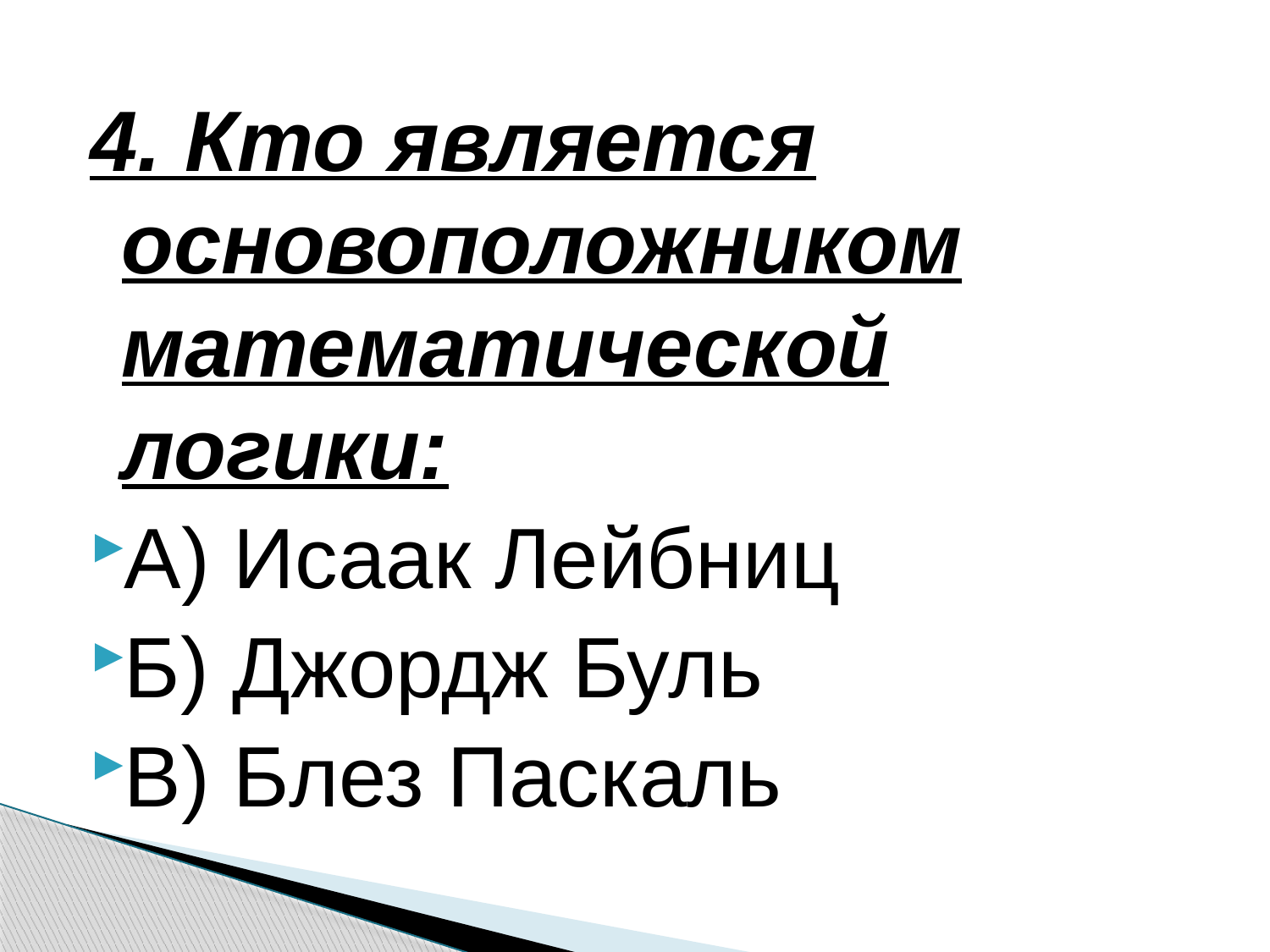

4. Кто является основоположником математической логики:
А) Исаак Лейбниц
Б) Джордж Буль
В) Блез Паскаль